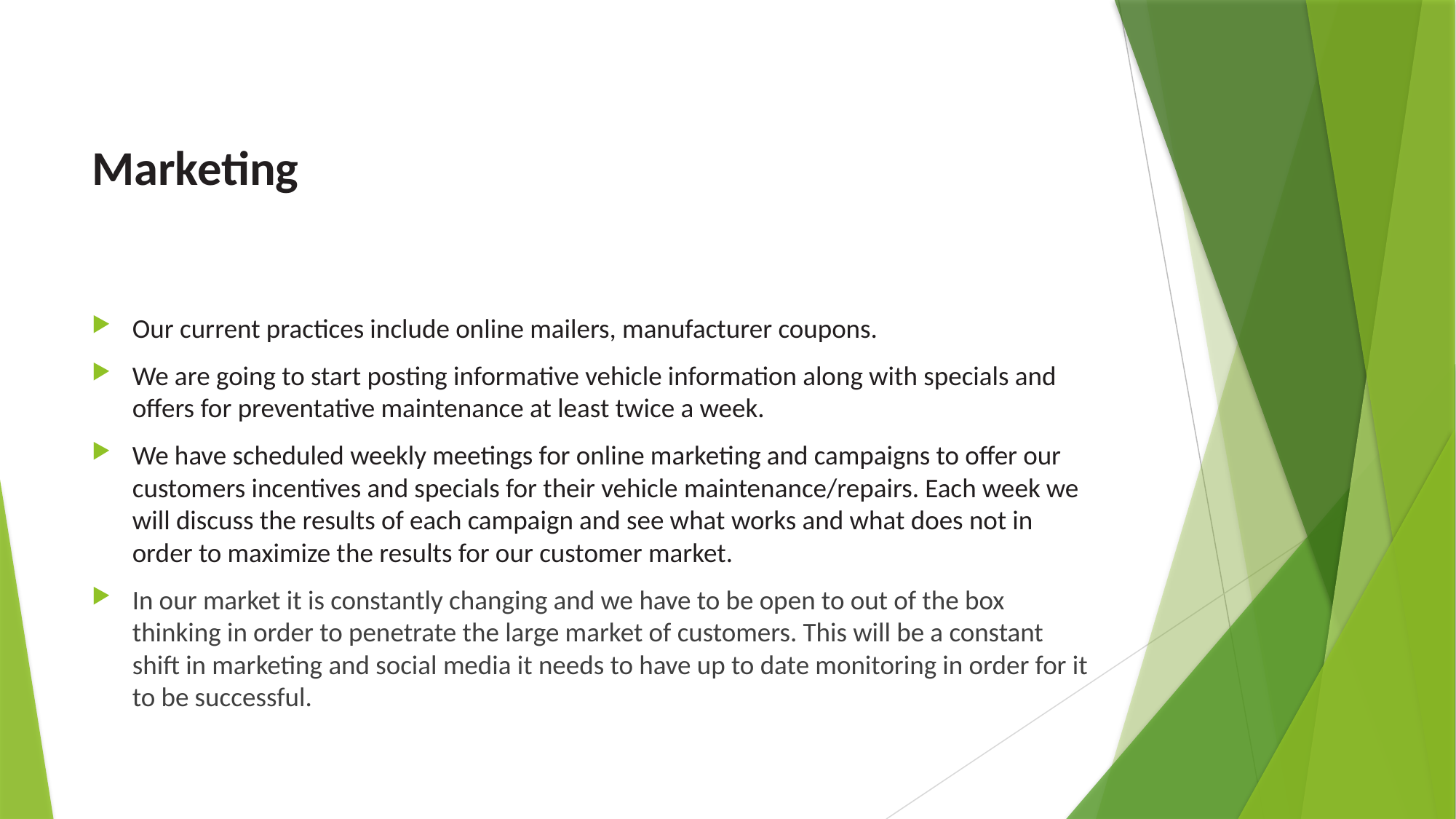

# Marketing

Our current practices include online mailers, manufacturer coupons.
We are going to start posting informative vehicle information along with specials and offers for preventative maintenance at least twice a week.
We have scheduled weekly meetings for online marketing and campaigns to offer our customers incentives and specials for their vehicle maintenance/repairs. Each week we will discuss the results of each campaign and see what works and what does not in order to maximize the results for our customer market.
In our market it is constantly changing and we have to be open to out of the box thinking in order to penetrate the large market of customers. This will be a constant shift in marketing and social media it needs to have up to date monitoring in order for it to be successful.